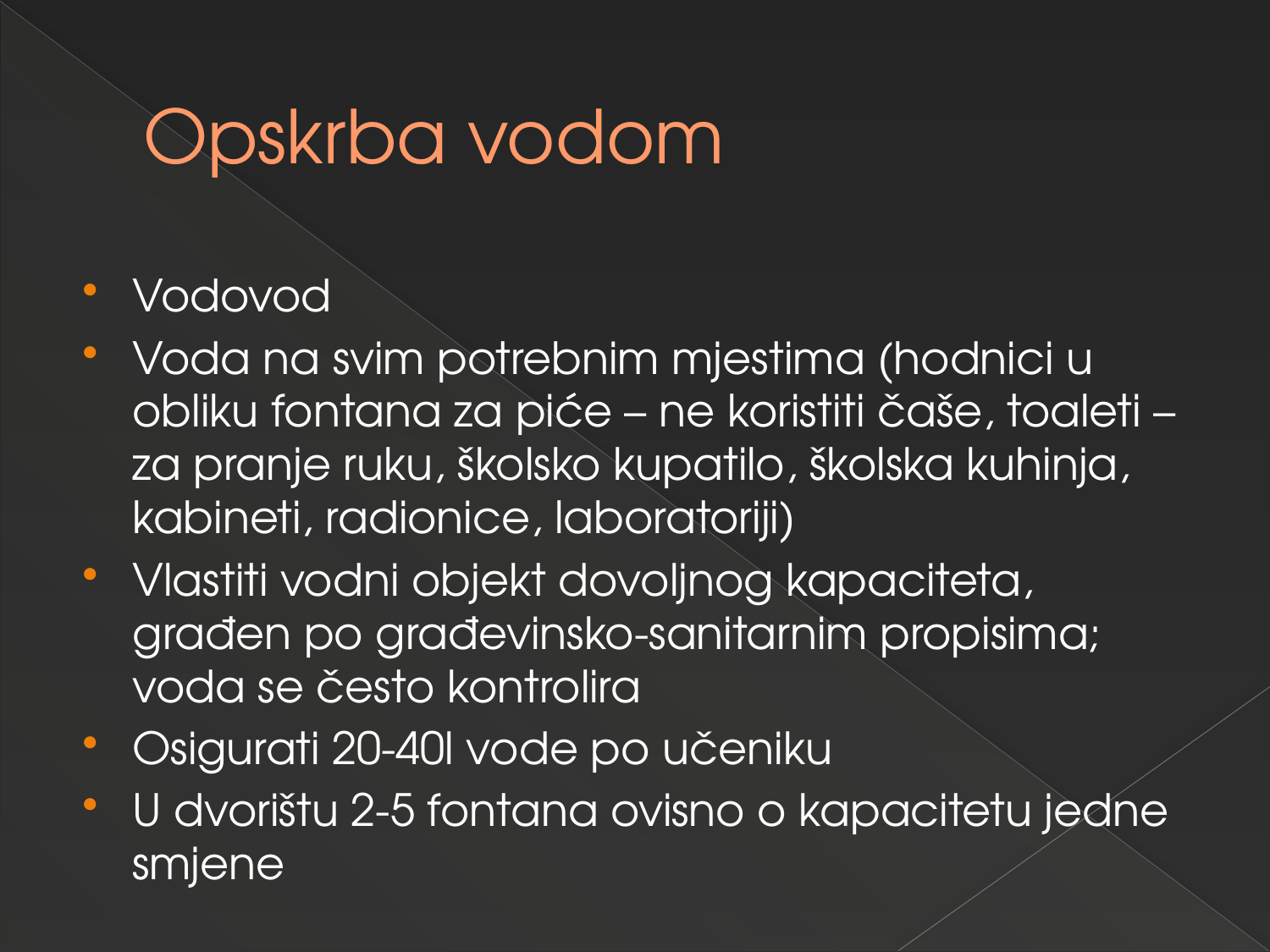

# Opskrba vodom
Vodovod
Voda na svim potrebnim mjestima (hodnici u obliku fontana za piće – ne koristiti čaše, toaleti – za pranje ruku, školsko kupatilo, školska kuhinja, kabineti, radionice, laboratoriji)
Vlastiti vodni objekt dovoljnog kapaciteta, građen po građevinsko-sanitarnim propisima; voda se često kontrolira
Osigurati 20-40l vode po učeniku
U dvorištu 2-5 fontana ovisno o kapacitetu jedne smjene